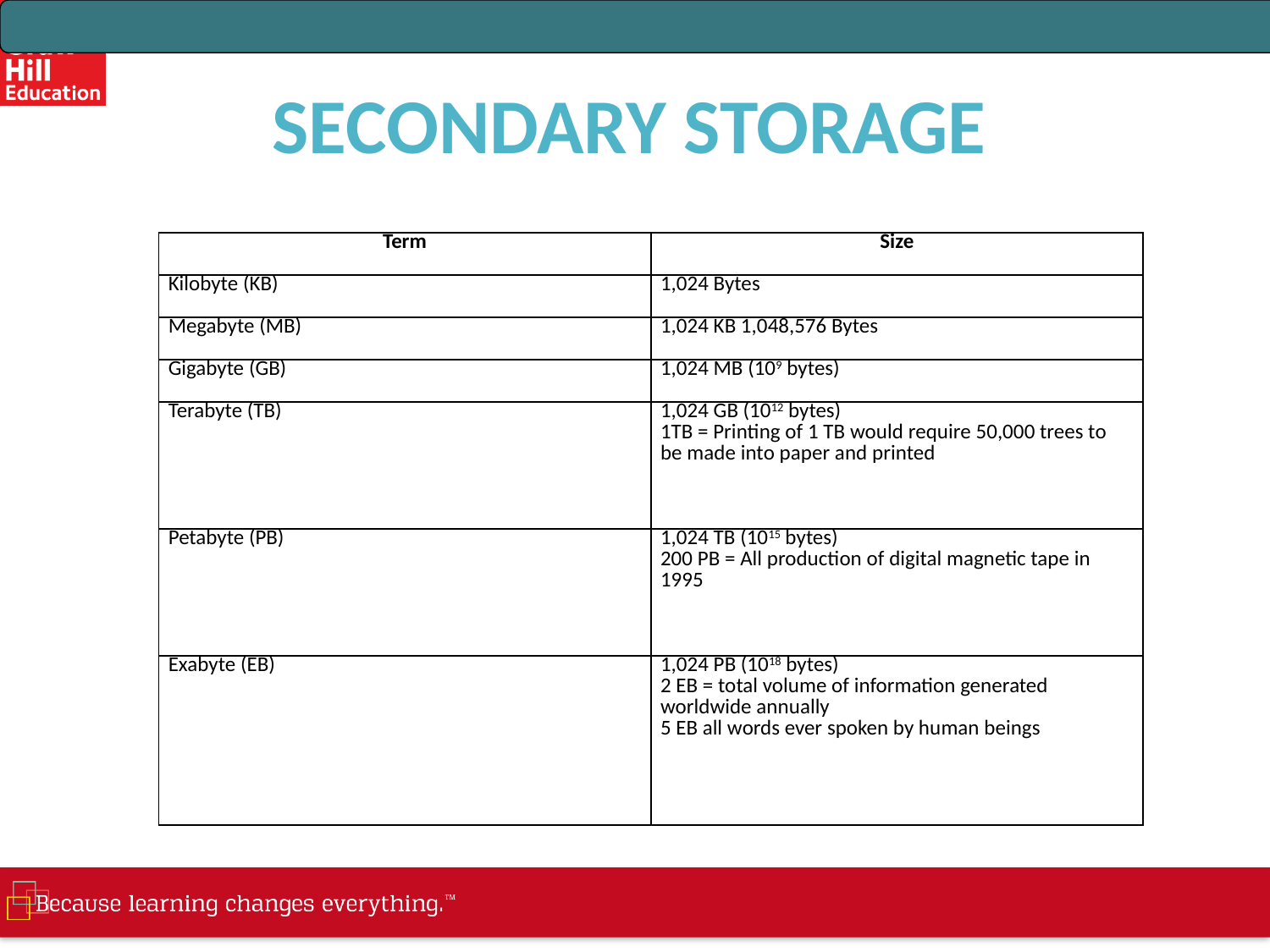

# SECONDARY STORAGE
| Term | Size |
| --- | --- |
| Kilobyte (KB) | 1,024 Bytes |
| Megabyte (MB) | 1,024 KB 1,048,576 Bytes |
| Gigabyte (GB) | 1,024 MB (109 bytes) |
| Terabyte (TB) | 1,024 GB (1012 bytes) 1TB = Printing of 1 TB would require 50,000 trees to be made into paper and printed |
| Petabyte (PB) | 1,024 TB (1015 bytes) 200 PB = All production of digital magnetic tape in 1995 |
| Exabyte (EB) | 1,024 PB (1018 bytes) 2 EB = total volume of information generated worldwide annually 5 EB all words ever spoken by human beings |